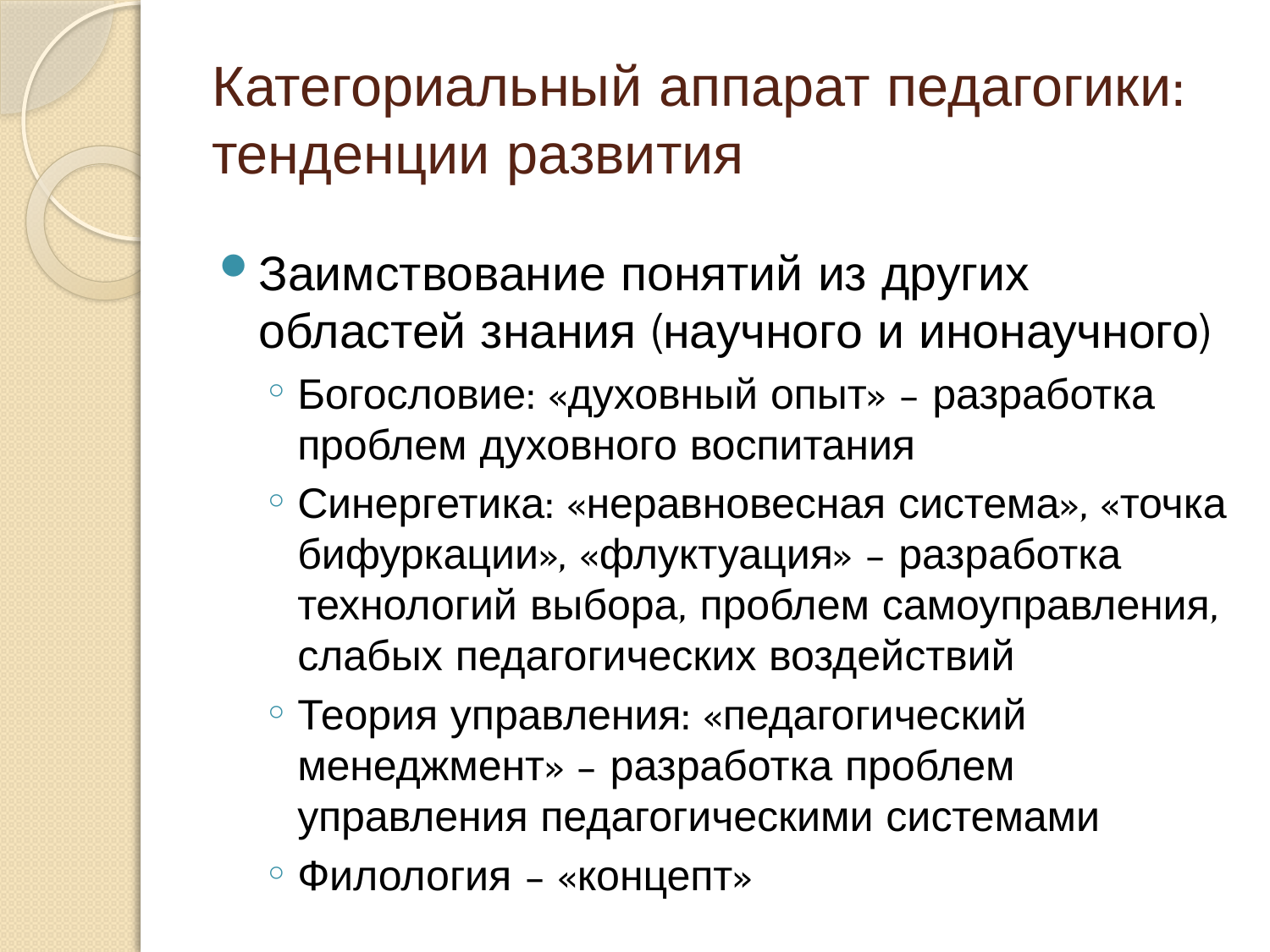

# Категориальный аппарат педагогики: тенденции развития
Заимствование понятий из других областей знания (научного и инонаучного)
Богословие: «духовный опыт» – разработка проблем духовного воспитания
Синергетика: «неравновесная система», «точка бифуркации», «флуктуация» – разработка технологий выбора, проблем самоуправления, слабых педагогических воздействий
Теория управления: «педагогический менеджмент» – разработка проблем управления педагогическими системами
Филология – «концепт»